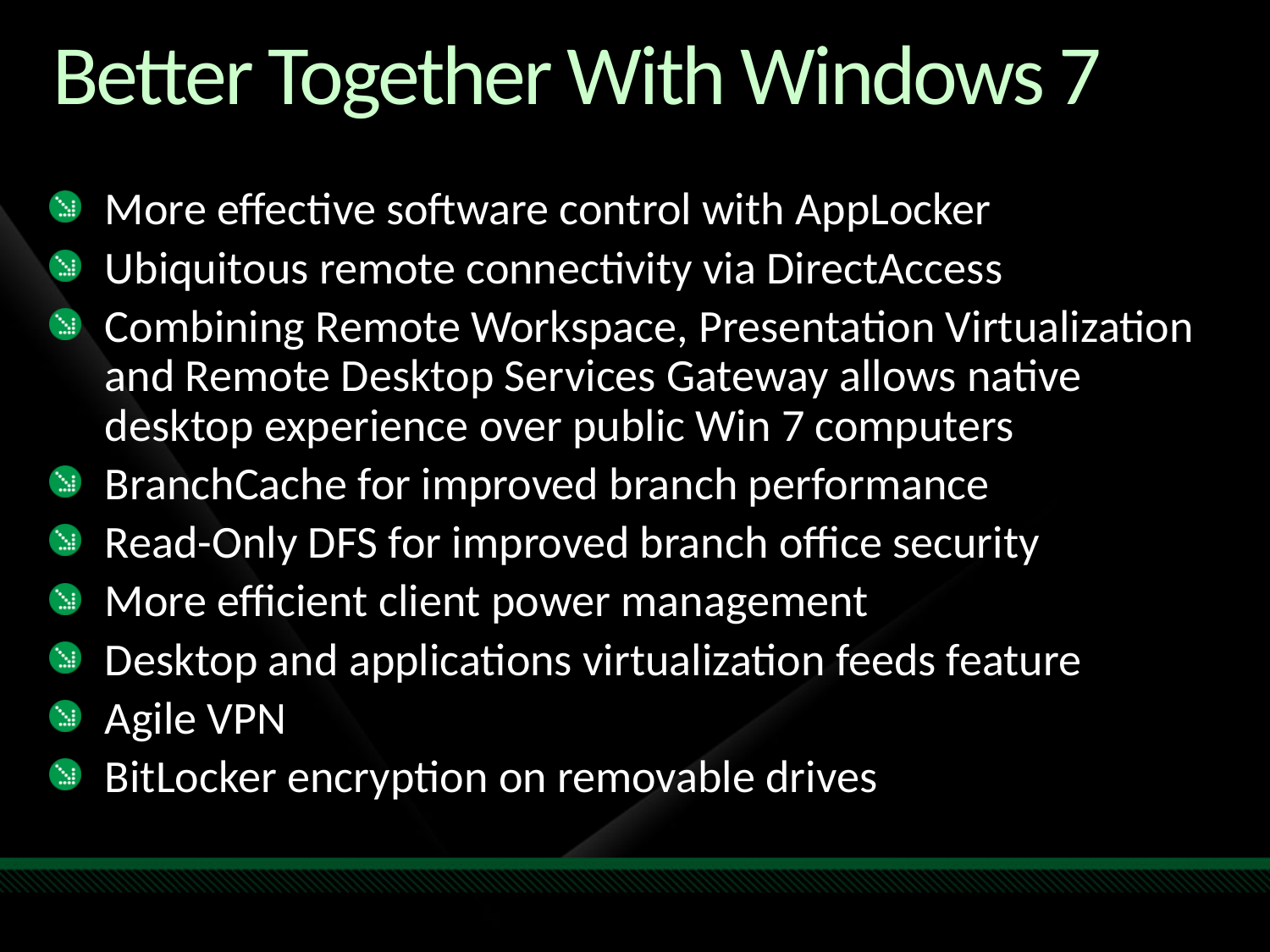

# Better Together With Windows 7
More effective software control with AppLocker
Ubiquitous remote connectivity via DirectAccess
Combining Remote Workspace, Presentation Virtualization and Remote Desktop Services Gateway allows native desktop experience over public Win 7 computers
BranchCache for improved branch performance
Read-Only DFS for improved branch office security
More efficient client power management
Desktop and applications virtualization feeds feature
Agile VPN
BitLocker encryption on removable drives